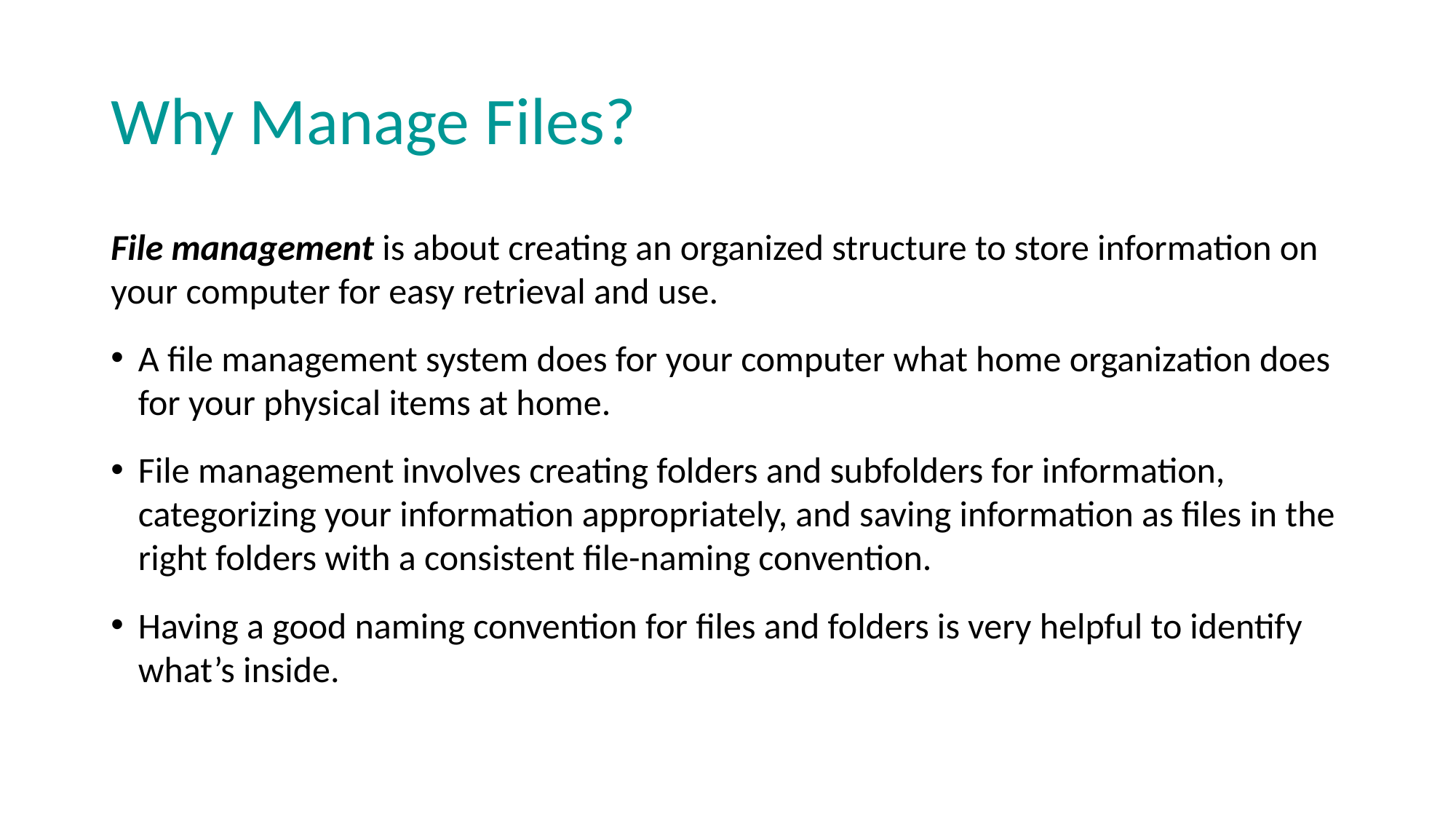

# Why Manage Files?
File management is about creating an organized structure to store information on your computer for easy retrieval and use.
A file management system does for your computer what home organization does for your physical items at home.
File management involves creating folders and subfolders for information, categorizing your information appropriately, and saving information as files in the right folders with a consistent file-naming convention.
Having a good naming convention for files and folders is very helpful to identify what’s inside.